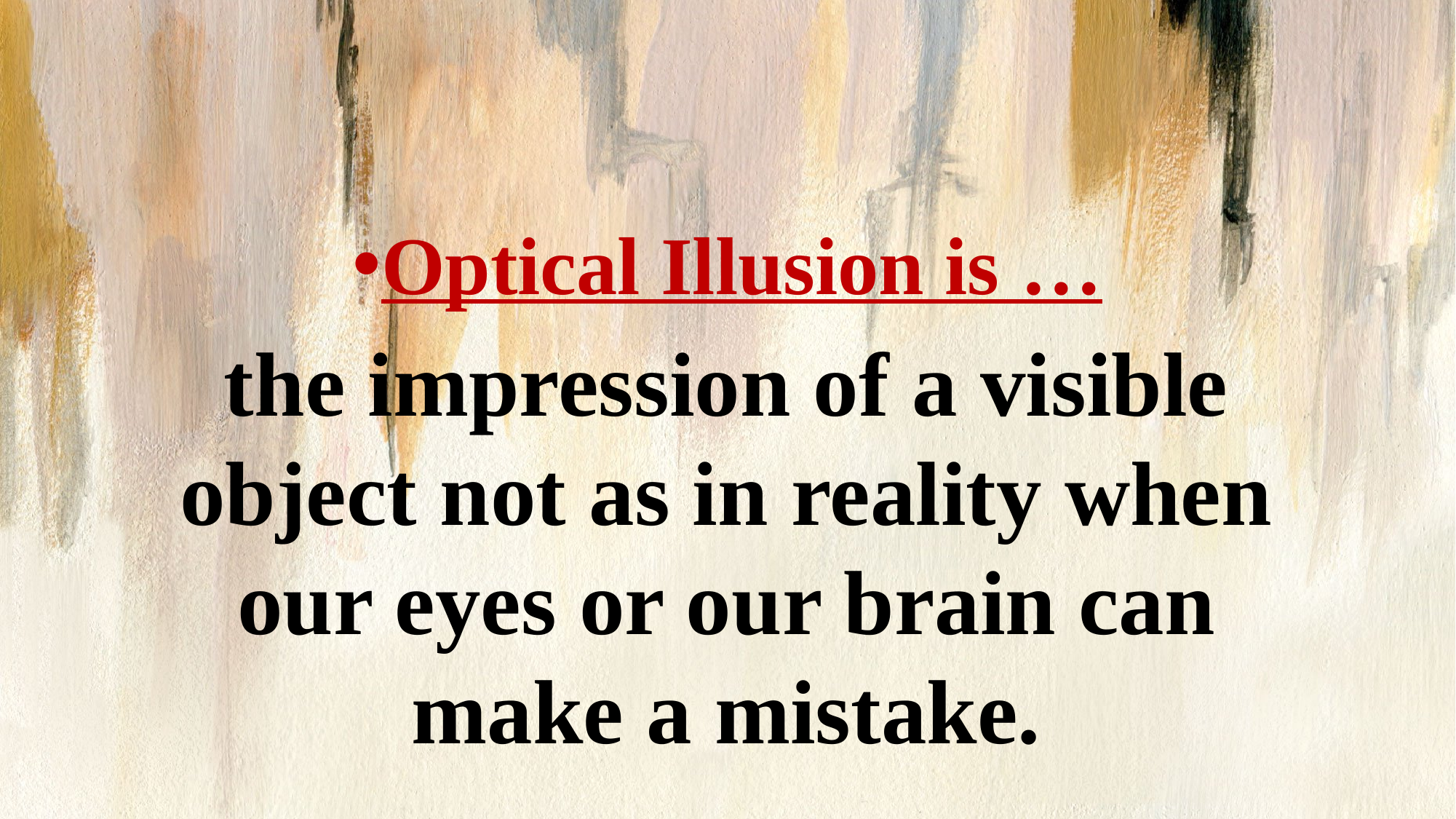

#
Optical Illusion is …
the impression of a visible object not as in reality when our eyes or our brain can make a mistake.